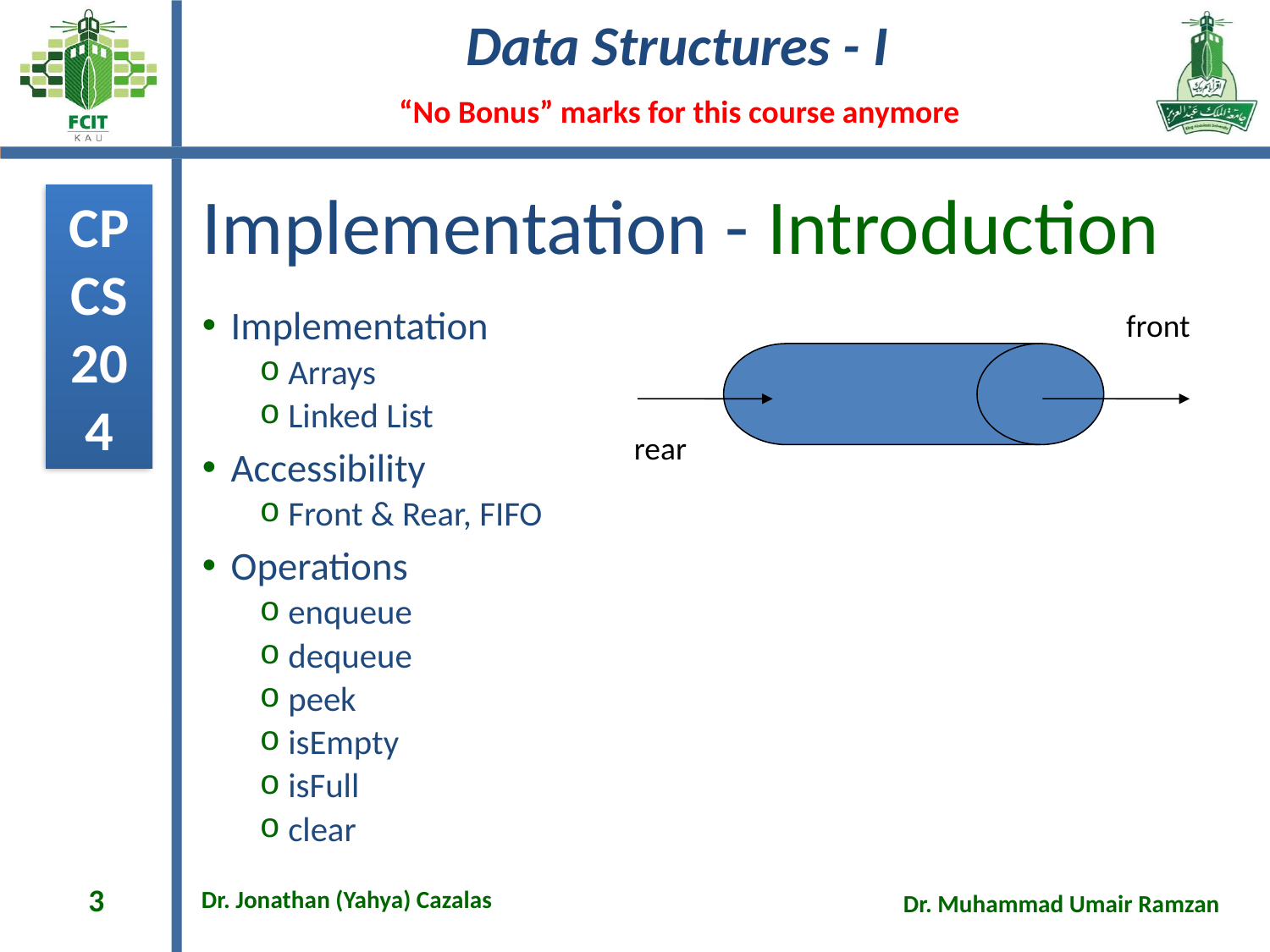

# Implementation - Introduction
Implementation
Arrays
Linked List
Accessibility
Front & Rear, FIFO
Operations
enqueue
dequeue
peek
isEmpty
isFull
clear
front

rear
3